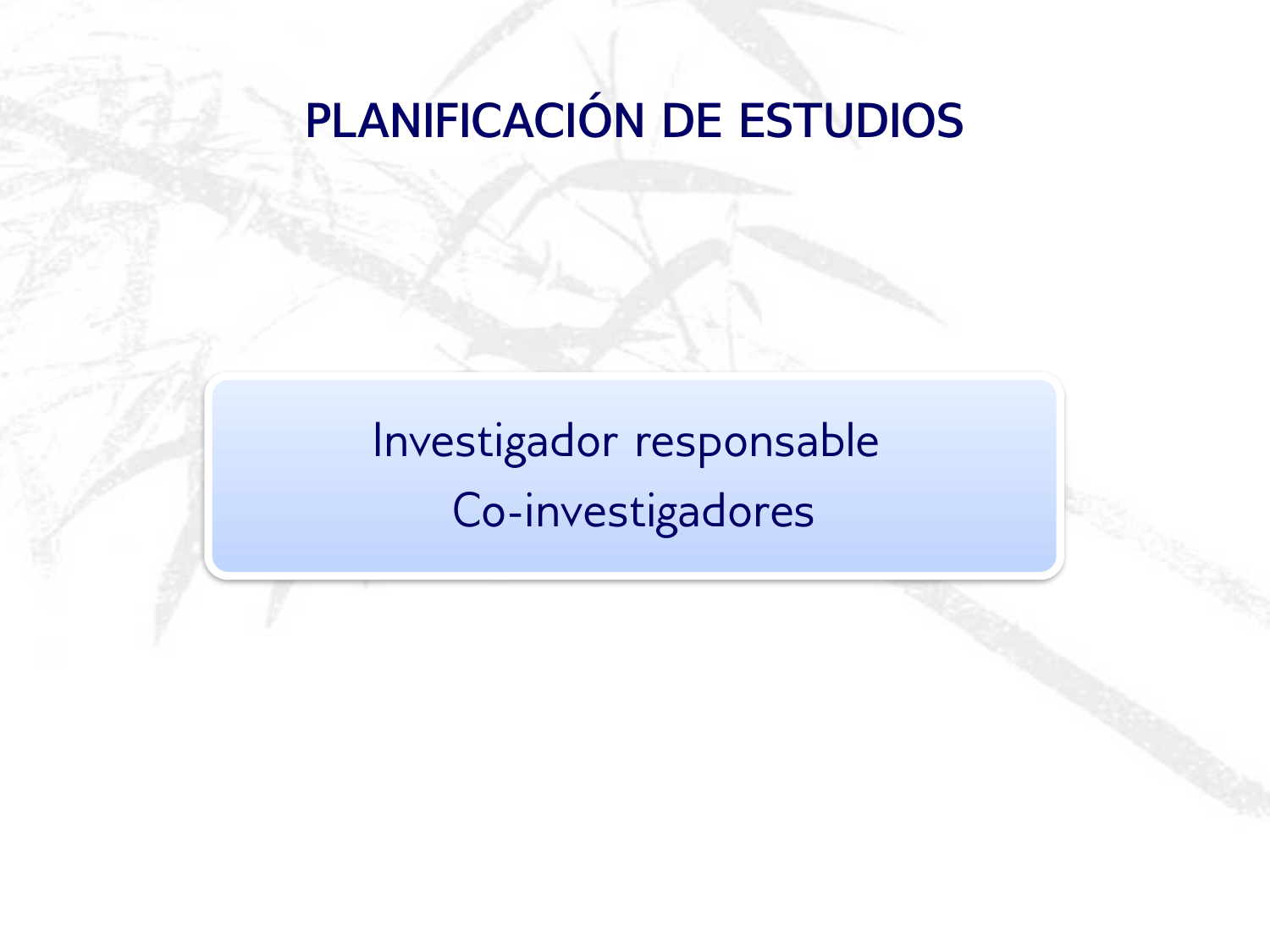

# PLANIFICACIÓN DE ESTUDIOS
Investigador responsable
Co-investigadores